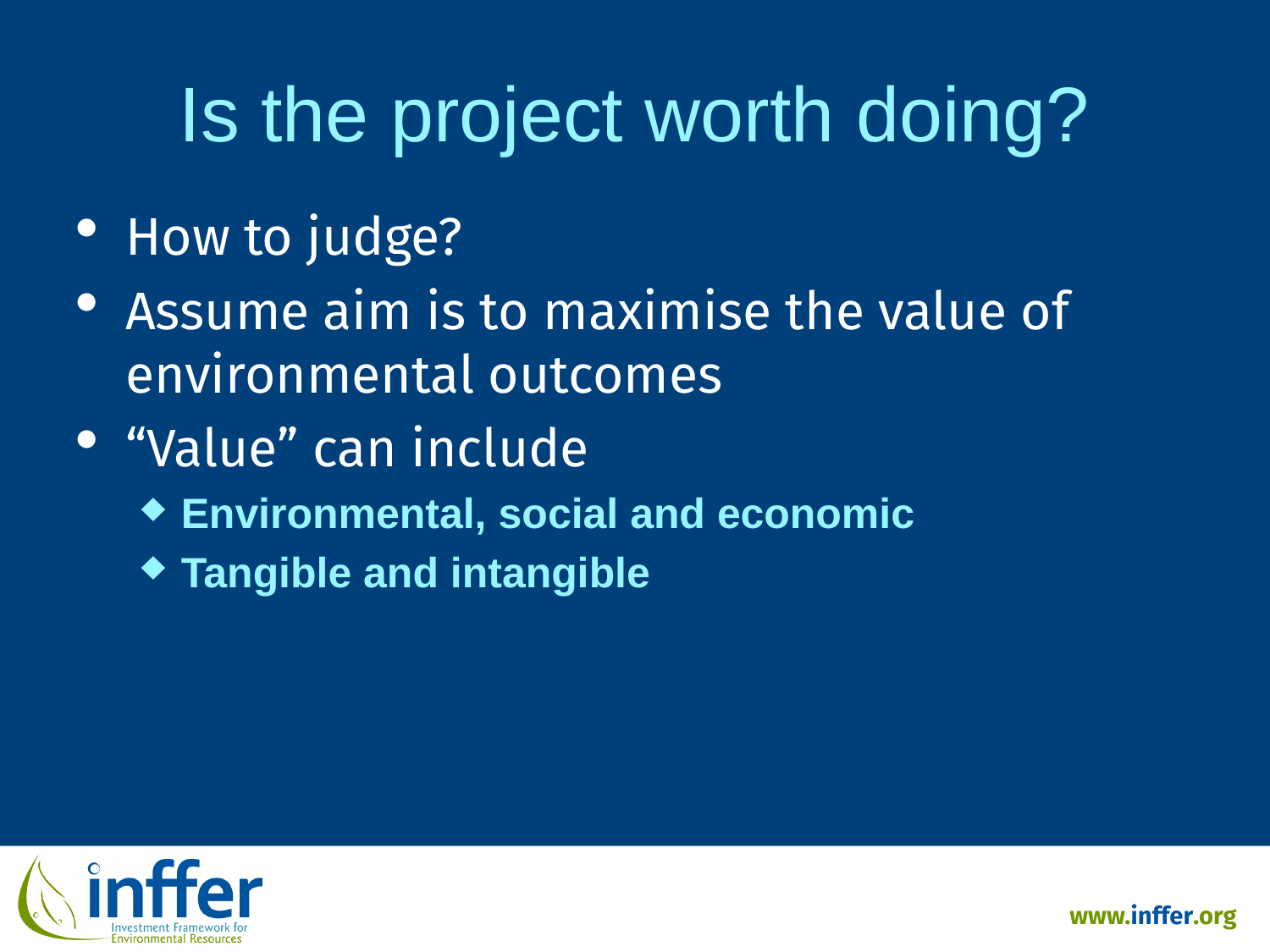

# Is the project worth doing?
How to judge?
Assume aim is to maximise the value of environmental outcomes
“Value” can include
Environmental, social and economic
Tangible and intangible